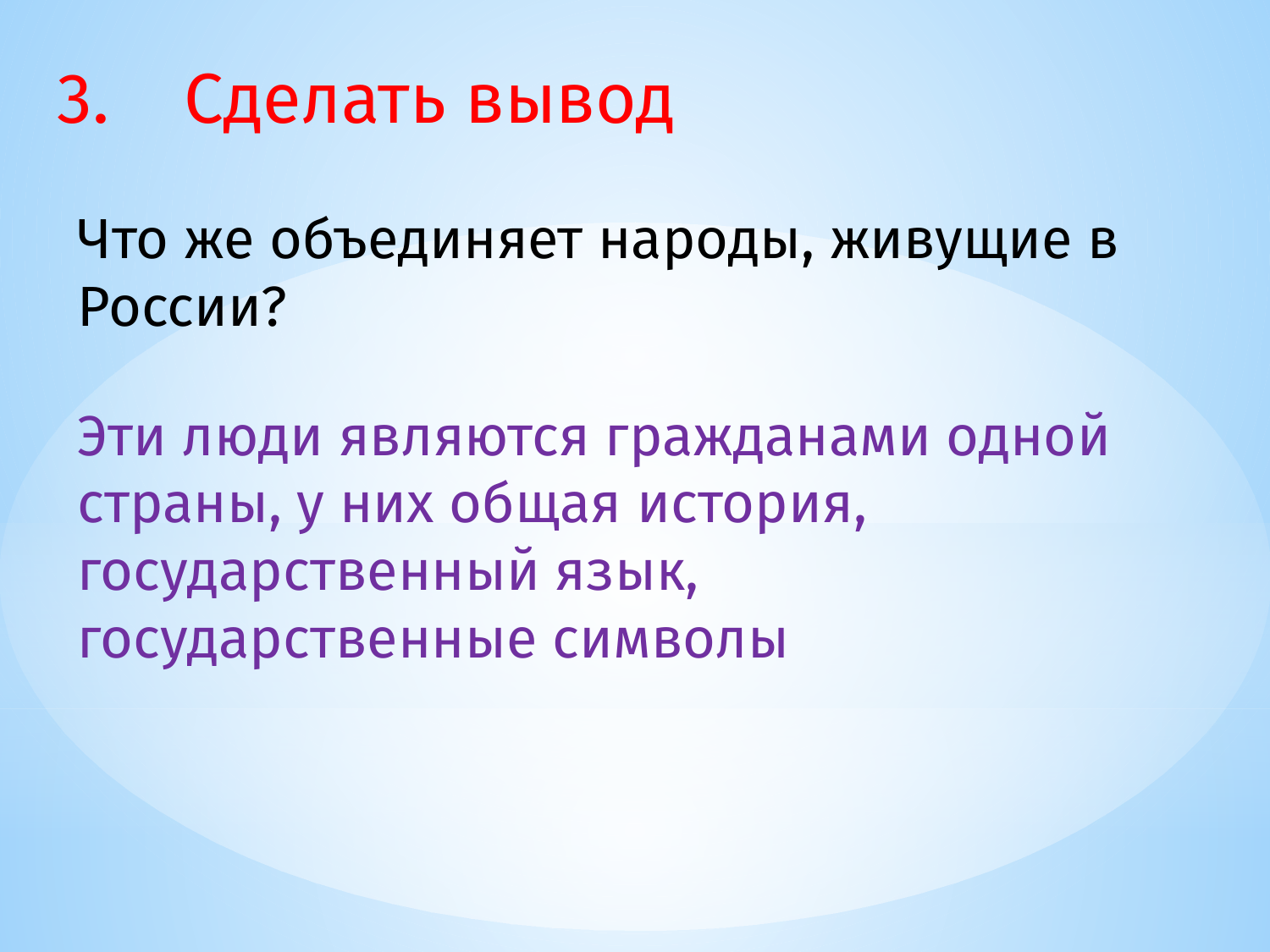

3.	Сделать вывод
Что же объединяет народы, живущие в России?
Эти люди являются гражданами одной страны, у них общая история, государственный язык, государственные символы